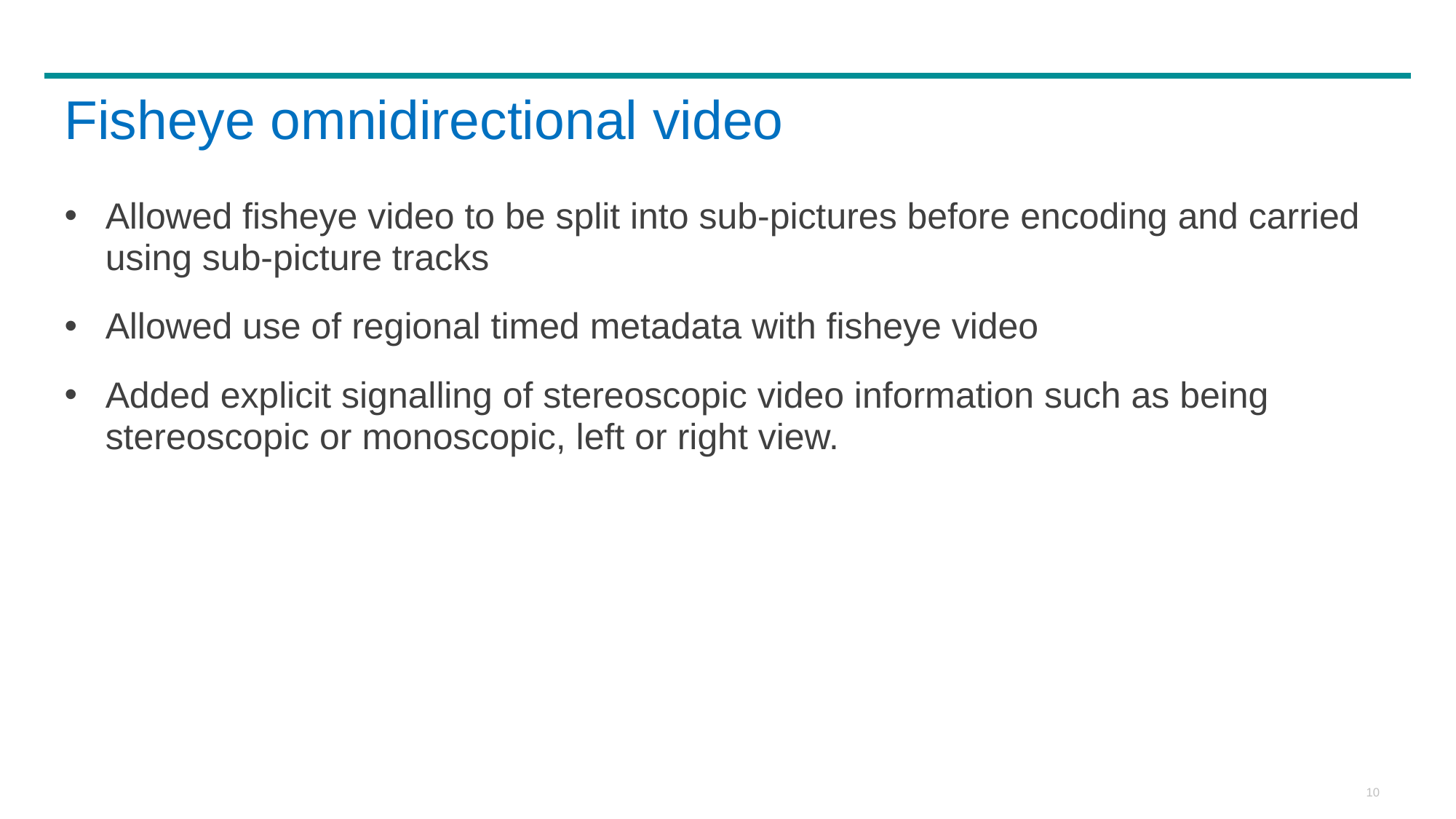

# Fisheye omnidirectional video
Allowed fisheye video to be split into sub-pictures before encoding and carried using sub-picture tracks
Allowed use of regional timed metadata with fisheye video
Added explicit signalling of stereoscopic video information such as being stereoscopic or monoscopic, left or right view.